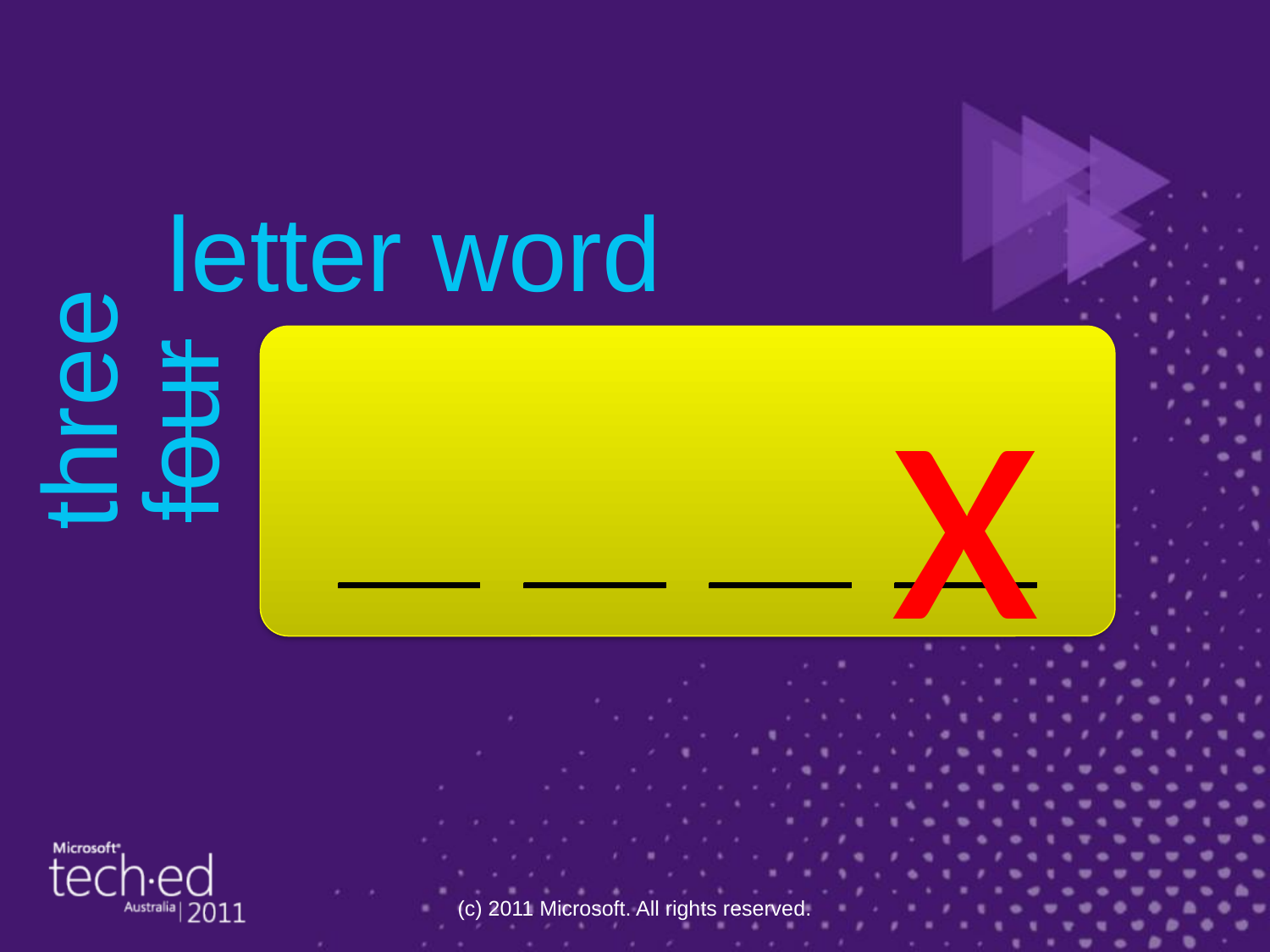

# letter word
x
___  ___  ___  ___
three
four
(c) 2011 Microsoft. All rights reserved.